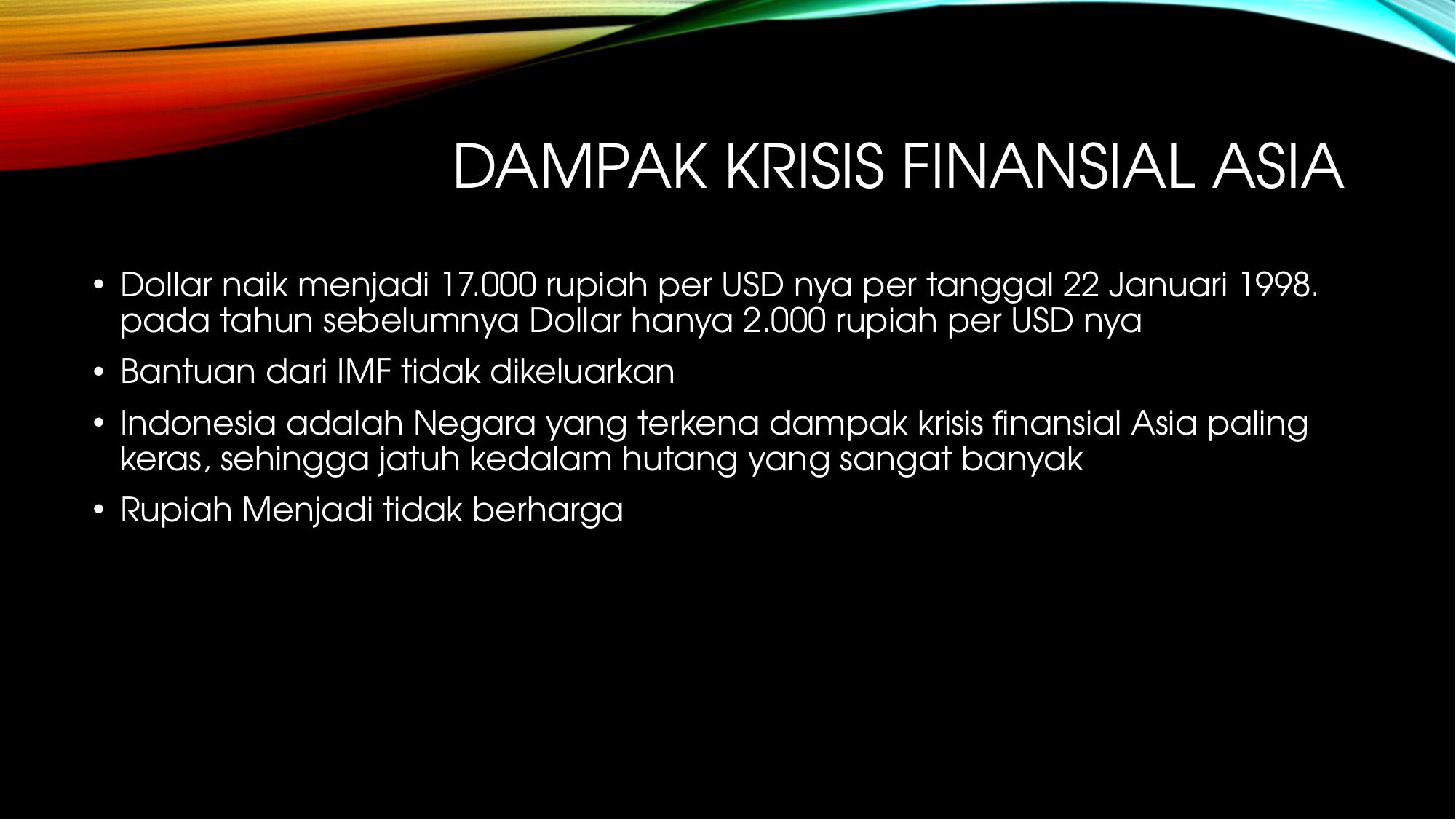

# Dampak krisis finansial asia
Dollar naik menjadi 17.000 rupiah per USD nya per tanggal 22 Januari 1998. pada tahun sebelumnya Dollar hanya 2.000 rupiah per USD nya
Bantuan dari IMF tidak dikeluarkan
Indonesia adalah Negara yang terkena dampak krisis finansial Asia paling keras, sehingga jatuh kedalam hutang yang sangat banyak
Rupiah Menjadi tidak berharga